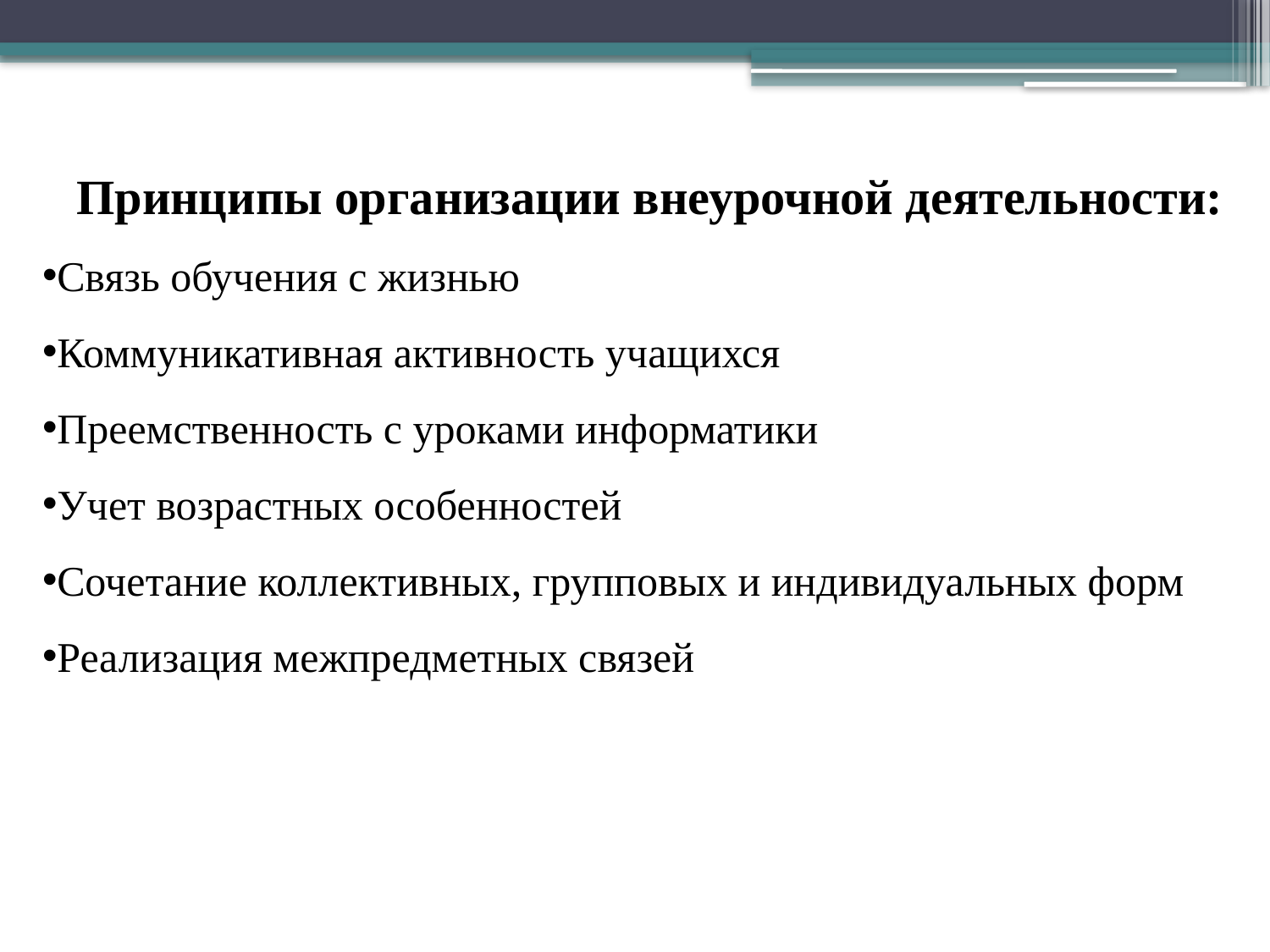

Принципы организации внеурочной деятельности:
Связь обучения с жизнью
Коммуникативная активность учащихся
Преемственность с уроками информатики
Учет возрастных особенностей
Сочетание коллективных, групповых и индивидуальных форм
Реализация межпредметных связей